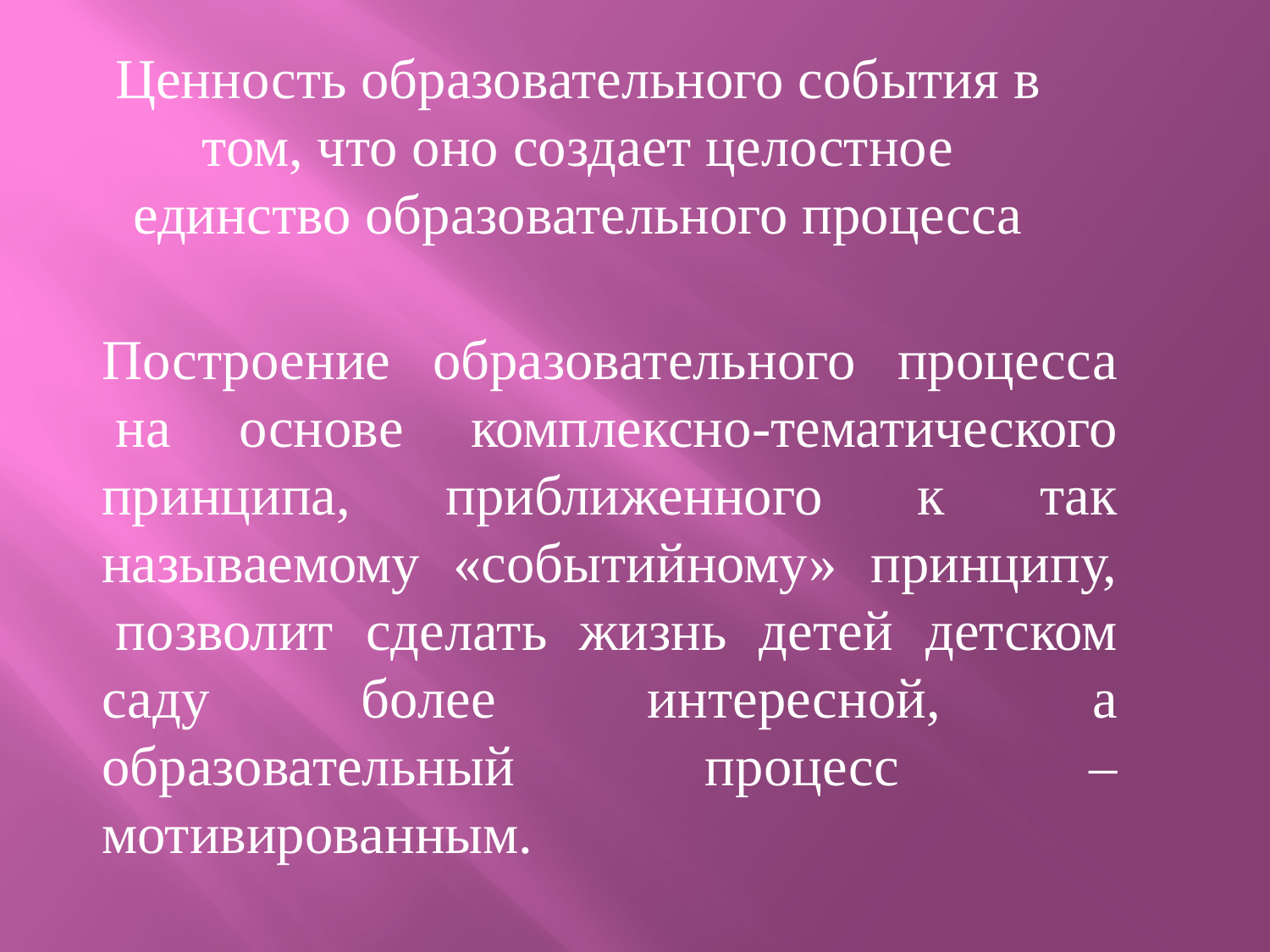

Ценность образовательного события в том, что оно создает целостное единство образовательного процесса
Построение  образовательного  процесса  на основе комплексно-тематического принципа, приближенного к так называемому «событийному» принципу,  позволит сделать жизнь детей детском саду более интересной, а образовательный процесс – мотивированным.